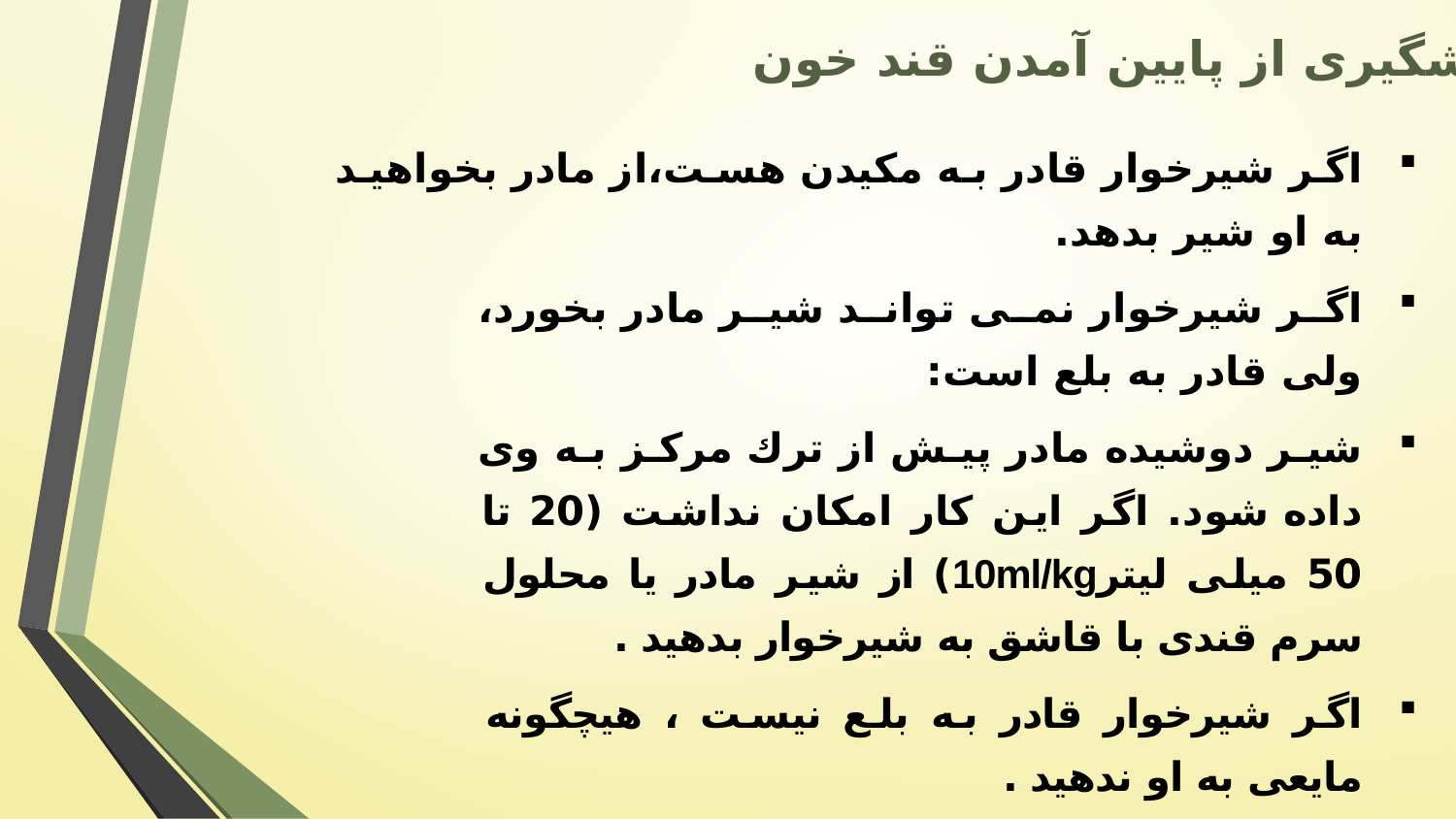

پیشگیری از پایین آمدن قند خون
اگر شیرخوار قادر به مکیدن هست،از مادر بخواهید به او شیر بدهد.
اگر شیرخوار نمی تواند شیر مادر بخورد، ولی قادر به بلع است:
شیر دوشیده مادر پیش از ترك مرکز به وی داده شود. اگر این کار امکان نداشت (20 تا 50 میلی لیتر10ml/kg) از شیر مادر یا محلول سرم قندی با قاشق به شیرخوار بدهید .
اگر شیرخوار قادر به بلع نیست ، هیچگونه مایعی به او ندهید .